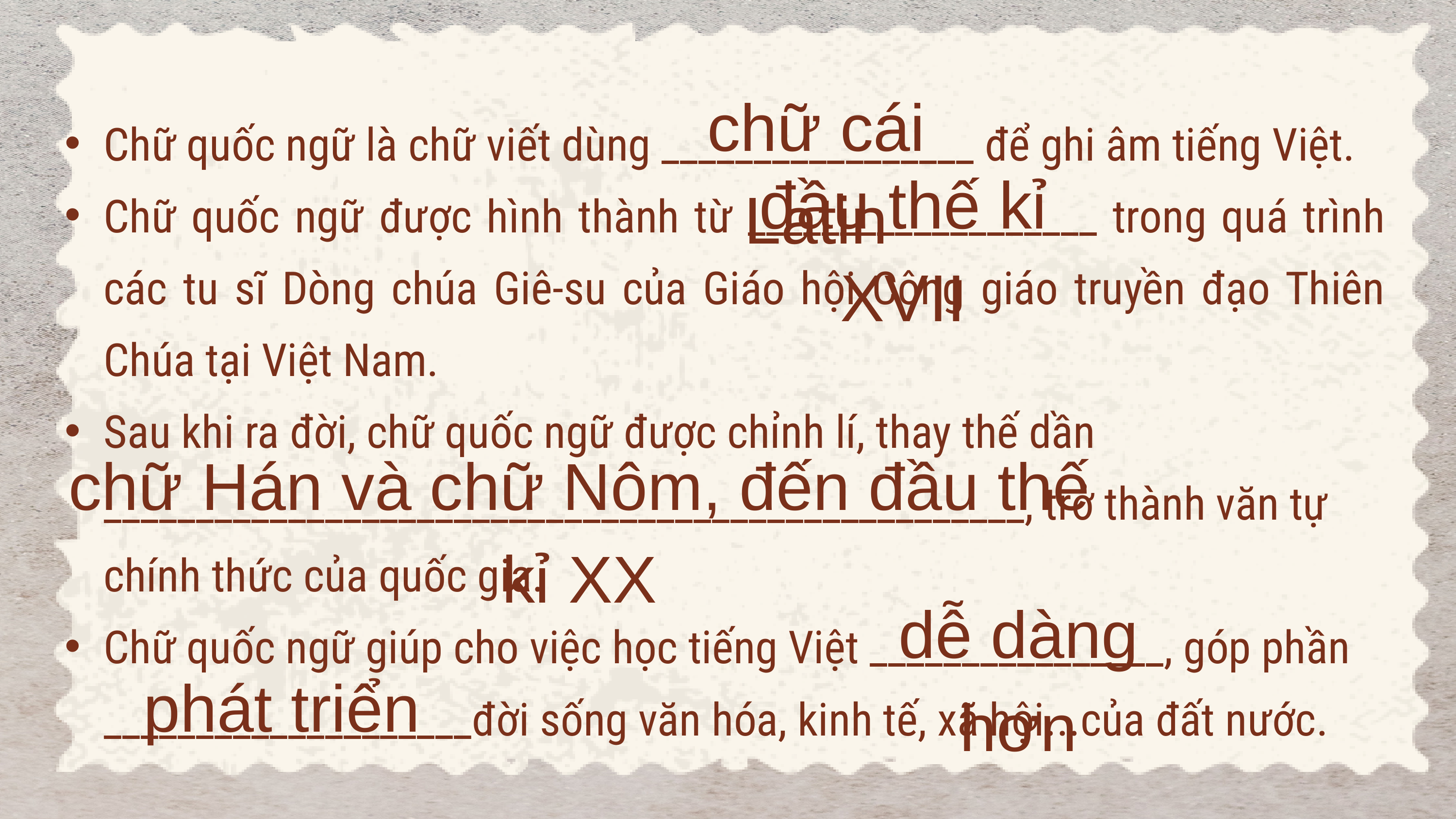

chữ cái Latin
Chữ quốc ngữ là chữ viết dùng _________________ để ghi âm tiếng Việt.
Chữ quốc ngữ được hình thành từ ___________________ trong quá trình các tu sĩ Dòng chúa Giê-su của Giáo hội Công giáo truyền đạo Thiên Chúa tại Việt Nam.
Sau khi ra đời, chữ quốc ngữ được chỉnh lí, thay thế dần __________________________________________________, trở thành văn tự chính thức của quốc gia.
Chữ quốc ngữ giúp cho việc học tiếng Việt ________________, góp phần ____________________đời sống văn hóa, kinh tế, xã hội...của đất nước.
đầu thế kỉ XVII
chữ Hán và chữ Nôm, đến đầu thế kỉ XX
dễ dàng hơn
phát triển